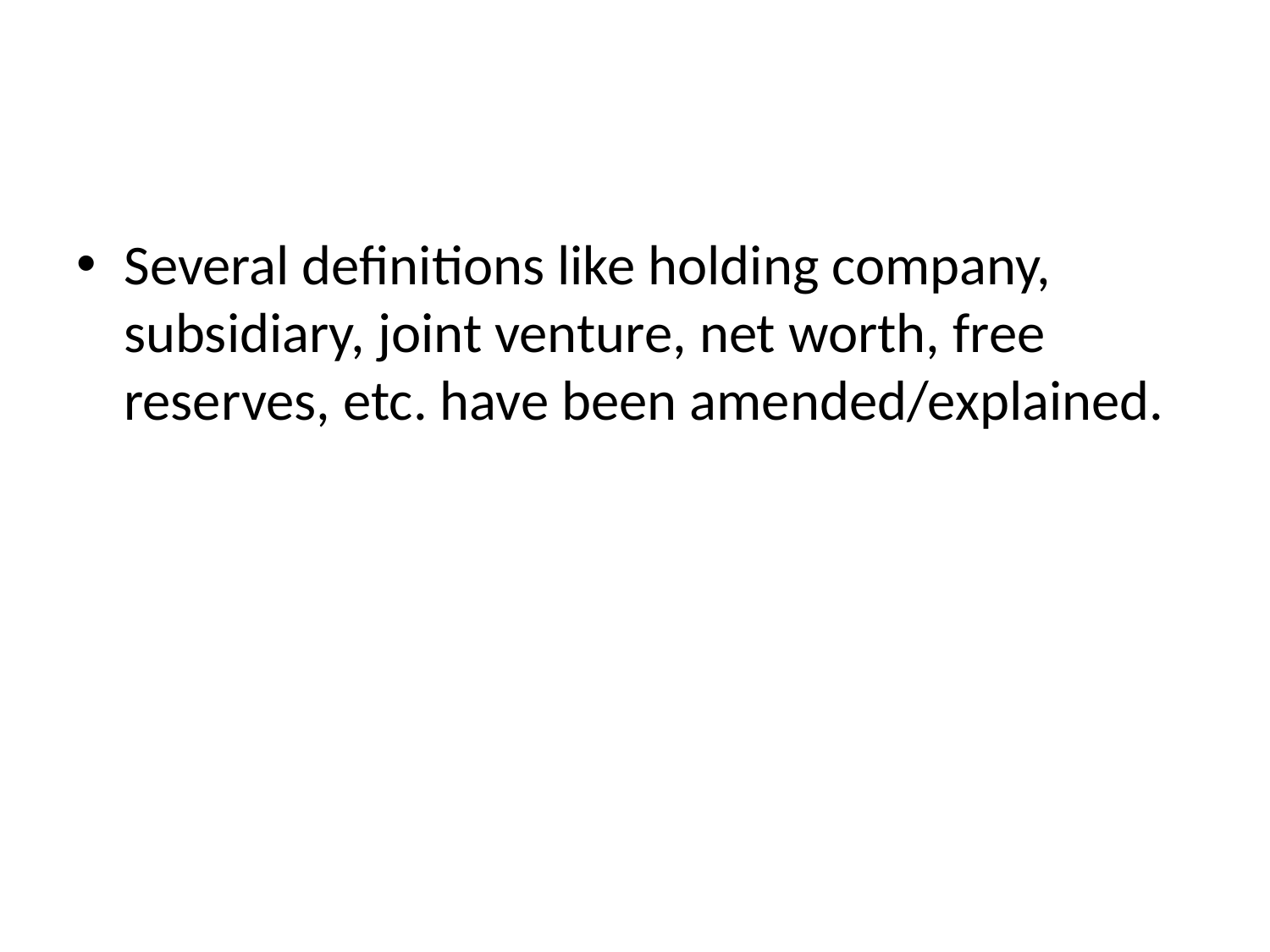

#
Several definitions like holding company, subsidiary, joint venture, net worth, free reserves, etc. have been amended/explained.